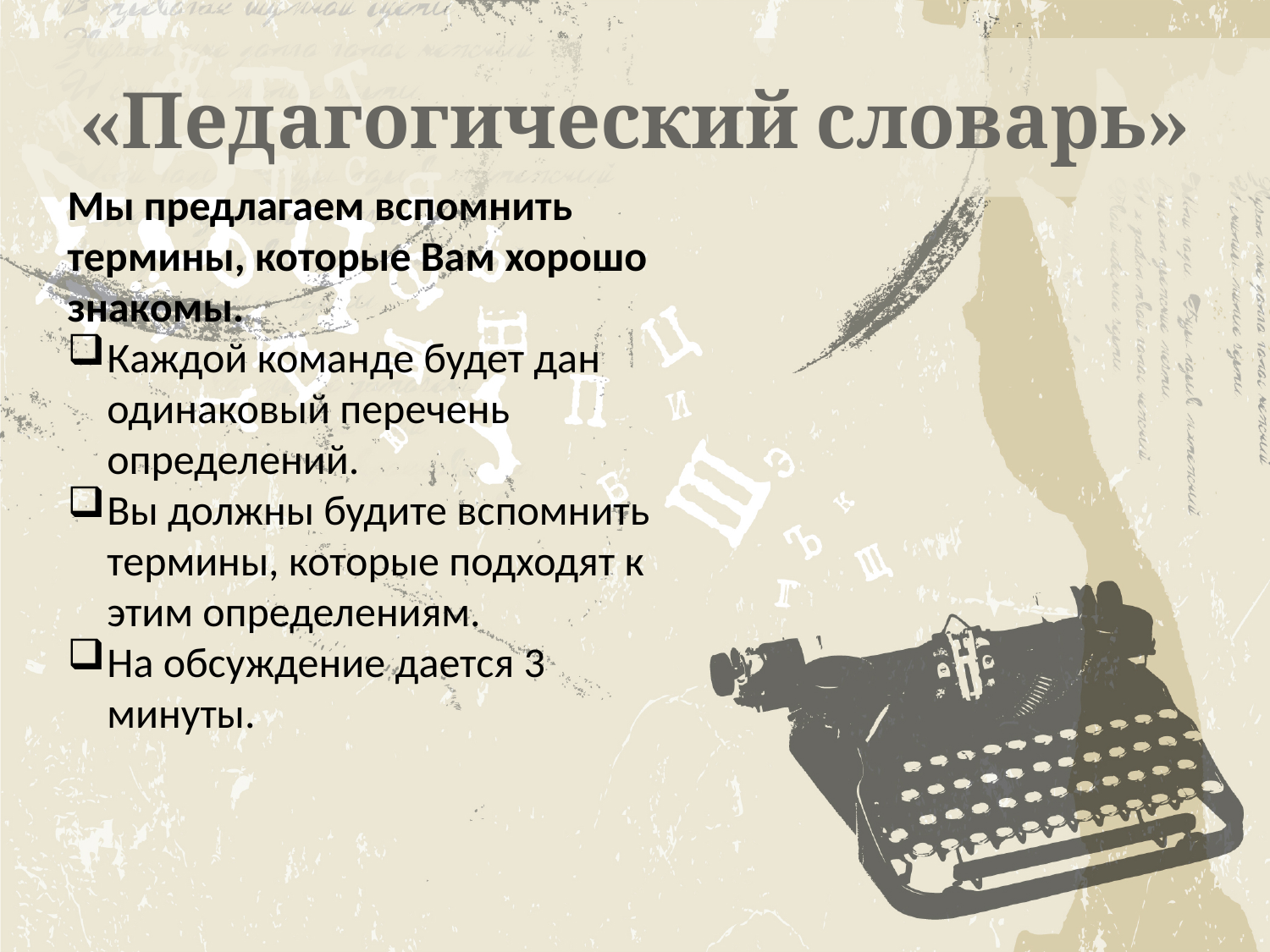

# «Педагогический словарь»
Мы предлагаем вспомнить термины, которые Вам хорошо знакомы.
Каждой команде будет дан одинаковый перечень определений.
Вы должны будите вспомнить термины, которые подходят к этим определениям.
На обсуждение дается 3 минуты.